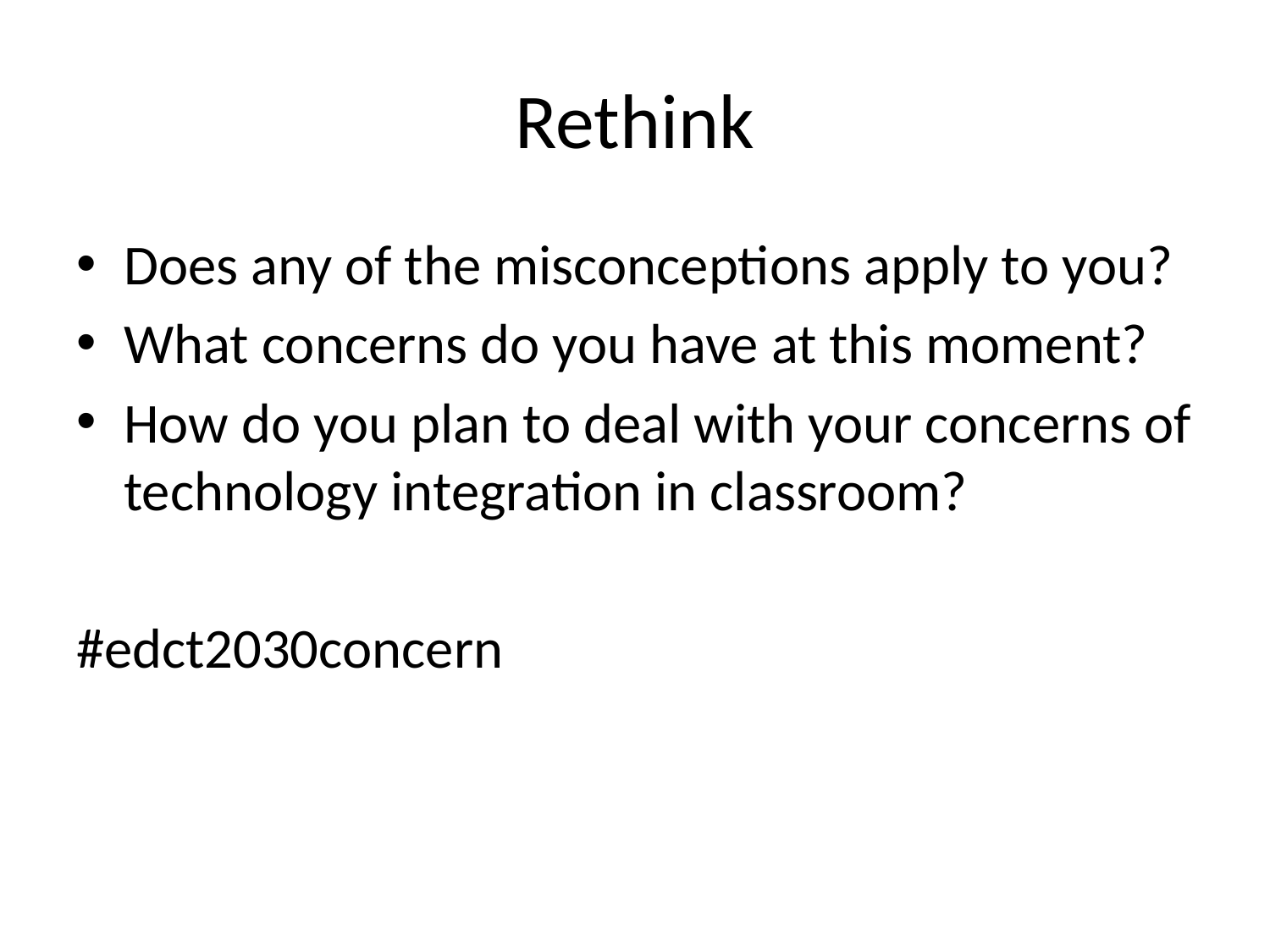

# Rethink
Does any of the misconceptions apply to you?
What concerns do you have at this moment?
How do you plan to deal with your concerns of technology integration in classroom?

#edct2030concern